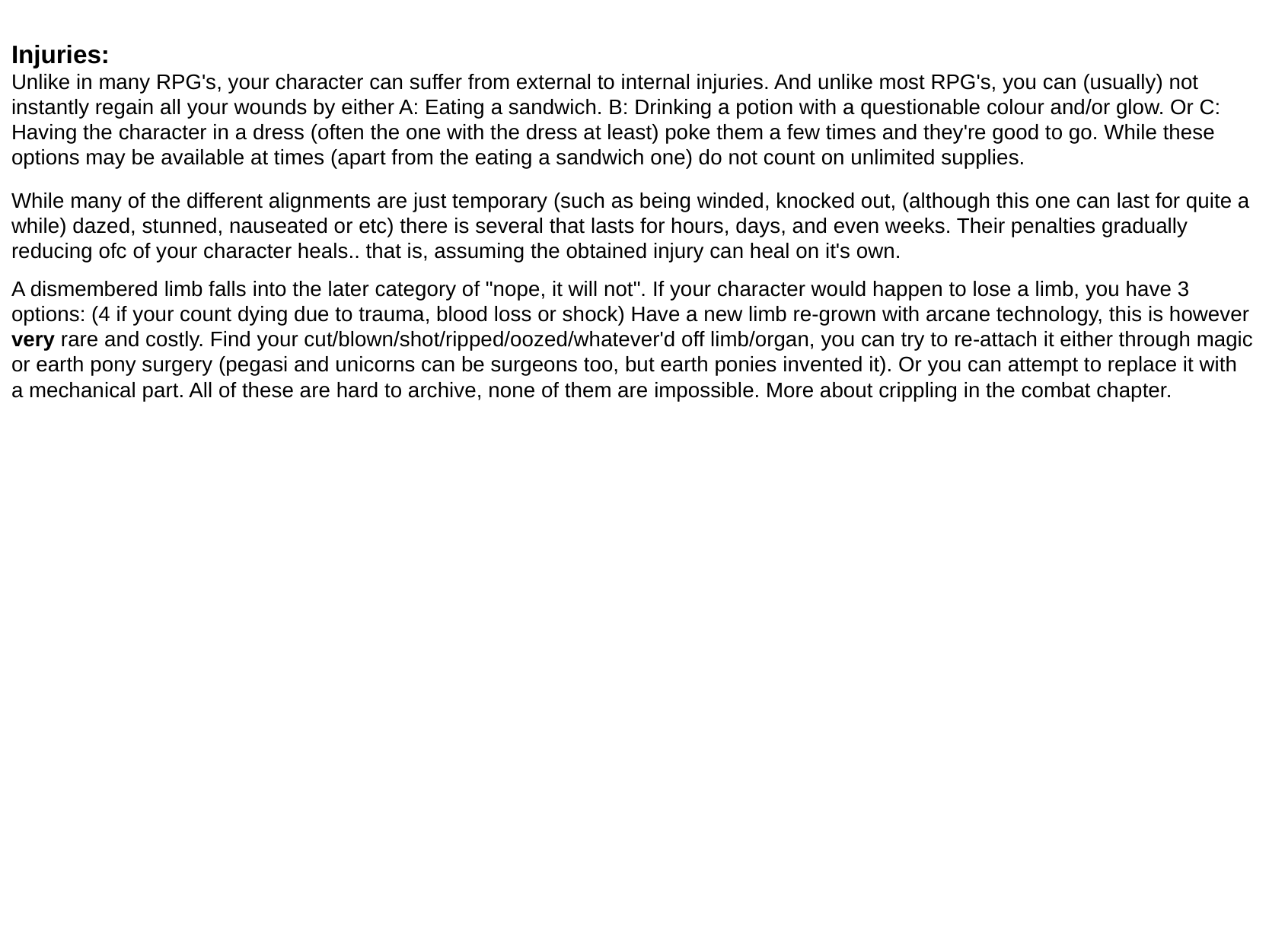

Injuries:
Unlike in many RPG's, your character can suffer from external to internal injuries. And unlike most RPG's, you can (usually) not instantly regain all your wounds by either A: Eating a sandwich. B: Drinking a potion with a questionable colour and/or glow. Or C: Having the character in a dress (often the one with the dress at least) poke them a few times and they're good to go. While these options may be available at times (apart from the eating a sandwich one) do not count on unlimited supplies.

While many of the different alignments are just temporary (such as being winded, knocked out, (although this one can last for quite a while) dazed, stunned, nauseated or etc) there is several that lasts for hours, days, and even weeks. Their penalties gradually reducing ofc of your character heals.. that is, assuming the obtained injury can heal on it's own.

A dismembered limb falls into the later category of "nope, it will not". If your character would happen to lose a limb, you have 3 options: (4 if your count dying due to trauma, blood loss or shock) Have a new limb re-grown with arcane technology, this is however very rare and costly. Find your cut/blown/shot/ripped/oozed/whatever'd off limb/organ, you can try to re-attach it either through magic or earth pony surgery (pegasi and unicorns can be surgeons too, but earth ponies invented it). Or you can attempt to replace it with a mechanical part. All of these are hard to archive, none of them are impossible. More about crippling in the combat chapter.